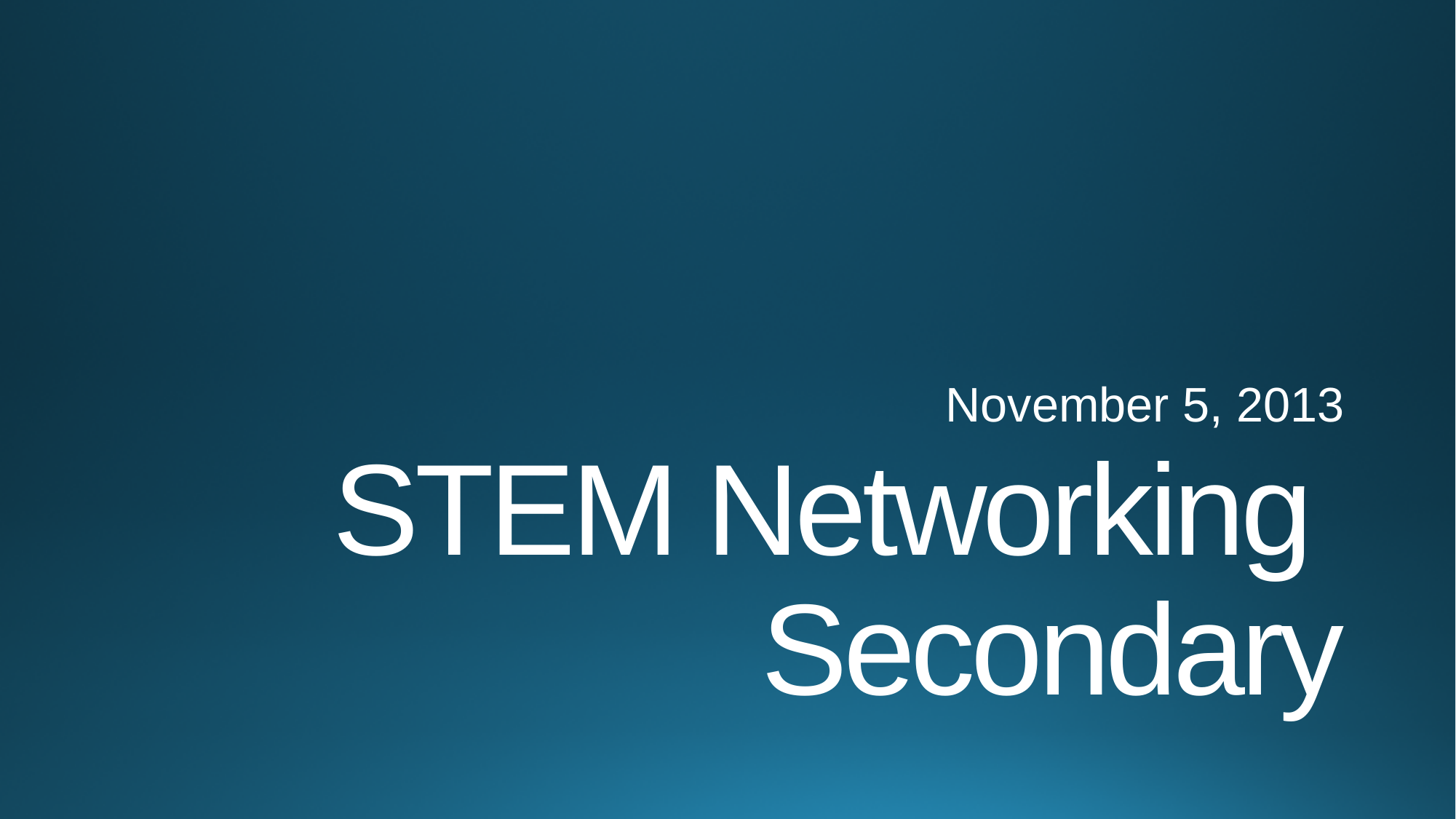

November 5, 2013
# STEM Networking Secondary